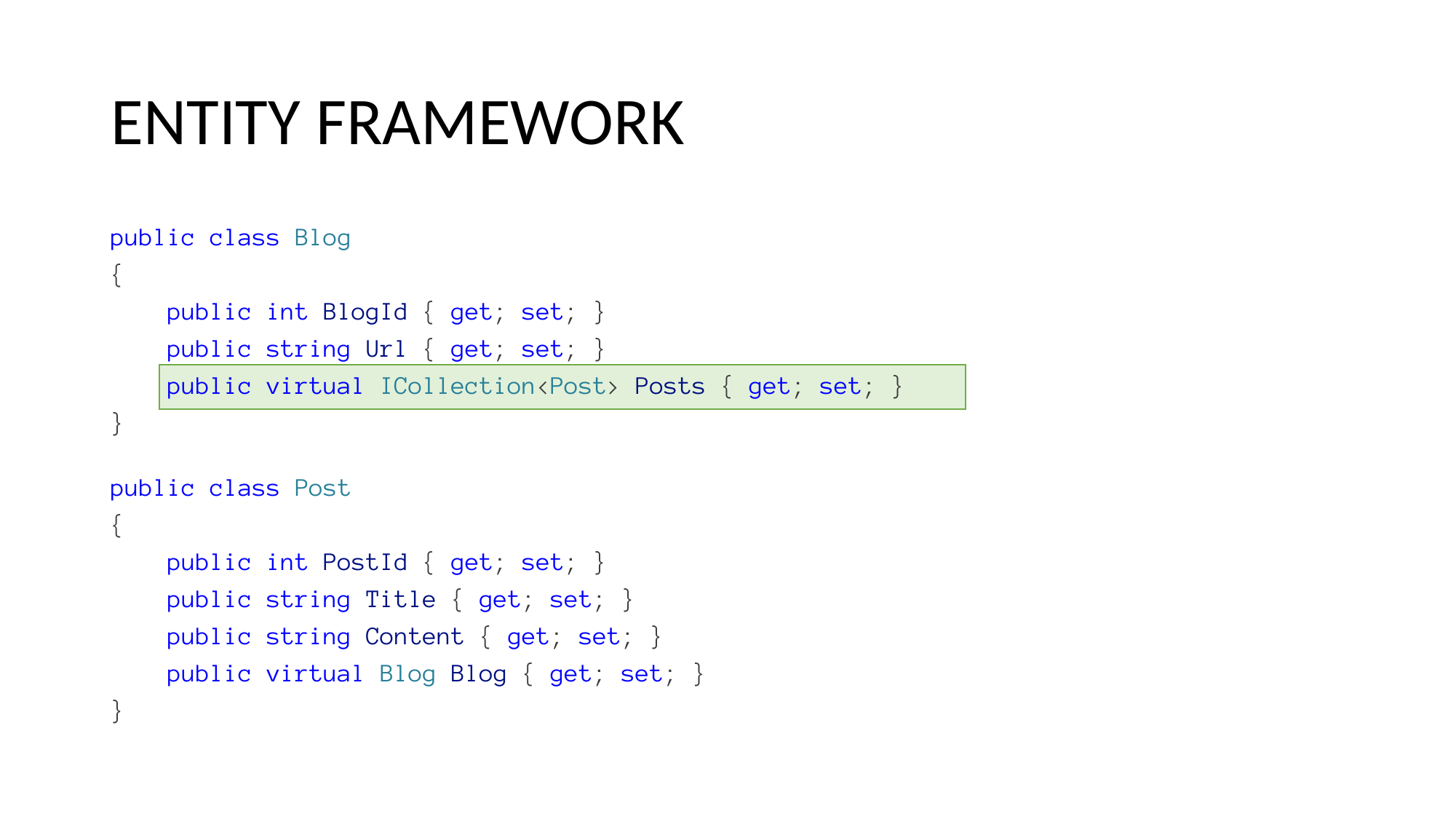

# ENTITY FRAMEWORK
public class Blog
{
    public int BlogId { get; set; }
    public string Url { get; set; }
    public virtual ICollection<Post> Posts { get; set; }
}
public class Post
{
    public int PostId { get; set; }
    public string Title { get; set; }
    public string Content { get; set; }
    public virtual Blog Blog { get; set; }
}